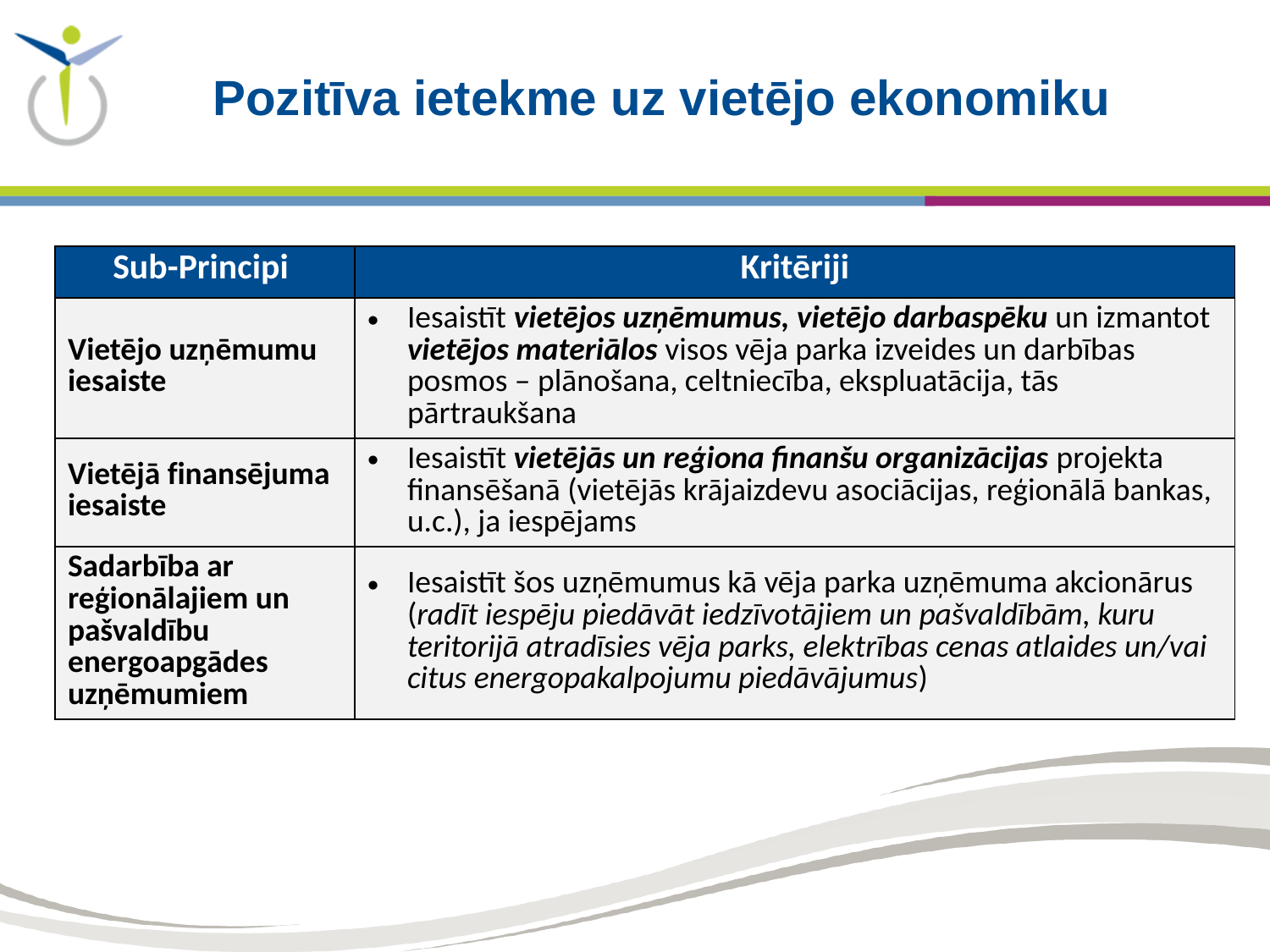

# Pozitīva ietekme uz vietējo ekonomiku
| Sub-Principi | Kritēriji |
| --- | --- |
| Vietējo uzņēmumu iesaiste | Iesaistīt vietējos uzņēmumus, vietējo darbaspēku un izmantot vietējos materiālos visos vēja parka izveides un darbības posmos – plānošana, celtniecība, ekspluatācija, tās pārtraukšana |
| Vietējā finansējuma iesaiste | Iesaistīt vietējās un reģiona finanšu organizācijas projekta finansēšanā (vietējās krājaizdevu asociācijas, reģionālā bankas, u.c.), ja iespējams |
| Sadarbība ar reģionālajiem un pašvaldību energoapgādes uzņēmumiem | Iesaistīt šos uzņēmumus kā vēja parka uzņēmuma akcionārus (radīt iespēju piedāvāt iedzīvotājiem un pašvaldībām, kuru teritorijā atradīsies vēja parks, elektrības cenas atlaides un/vai citus energopakalpojumu piedāvājumus) |